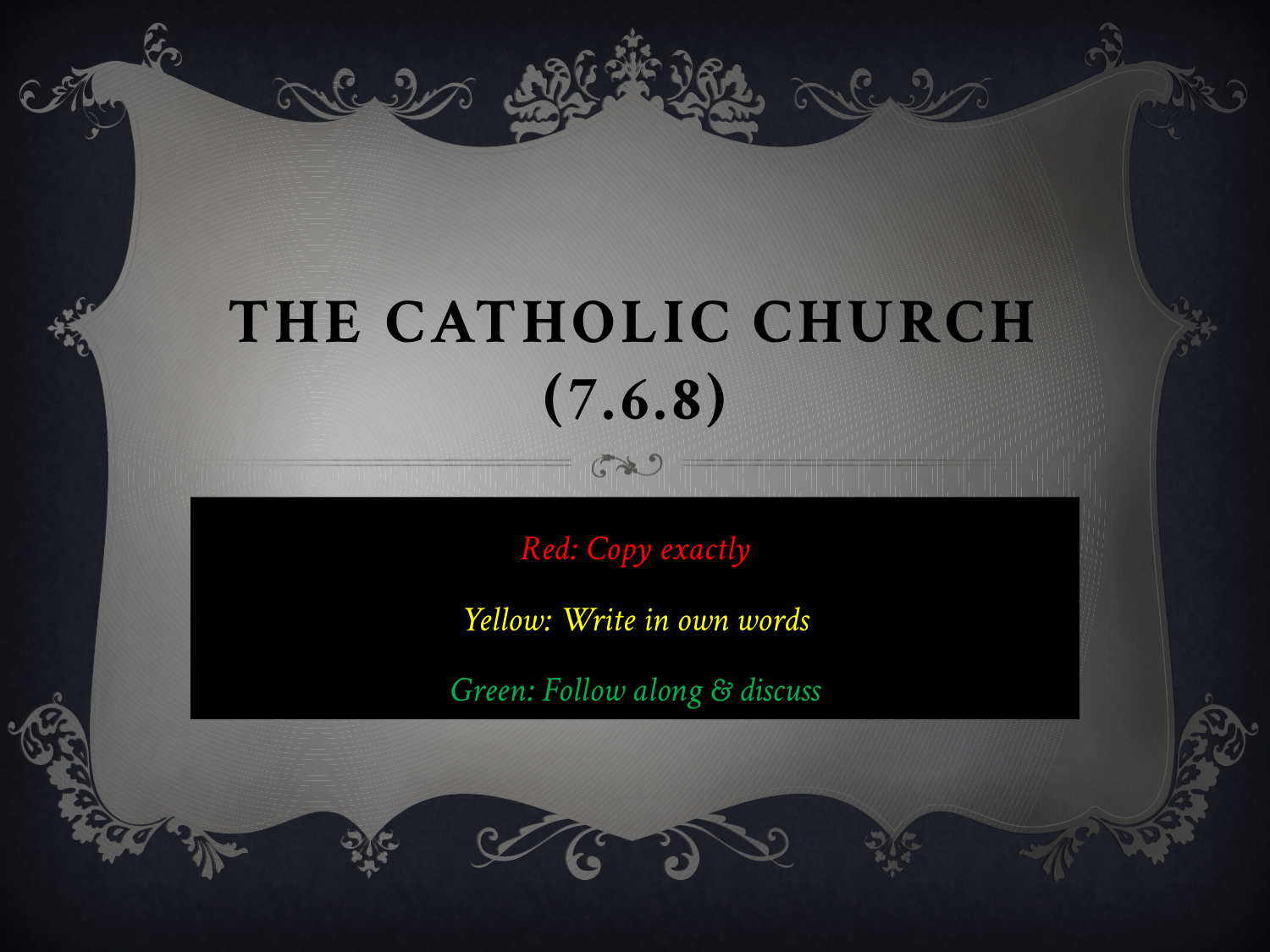

# The Catholic Church (7.6.8)
Red: Copy exactly
Yellow: Write in own words
Green: Follow along & discuss